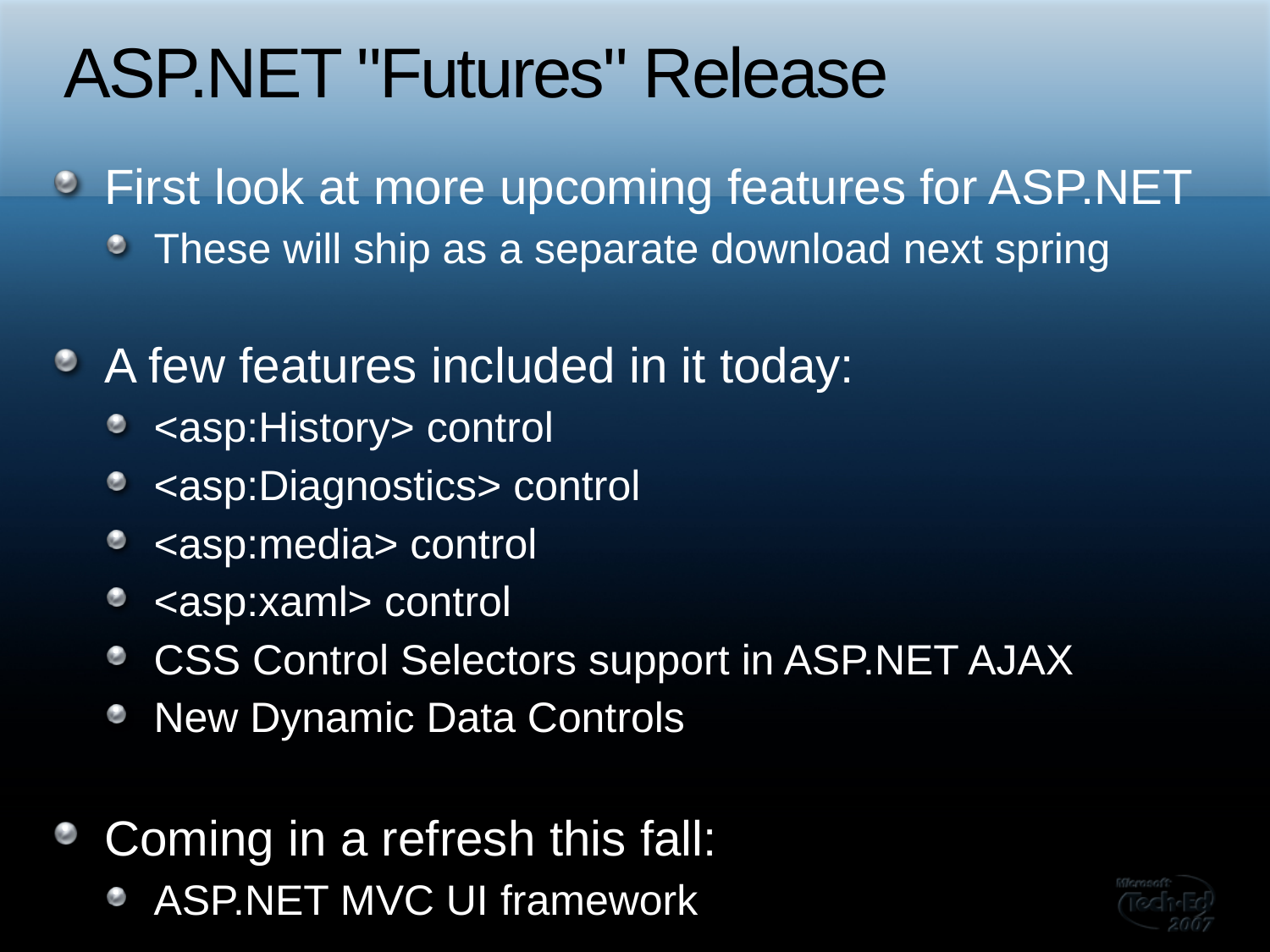

# ASP.NET "Futures" Release
First look at more upcoming features for ASP.NET
These will ship as a separate download next spring

A few features included in it today:
<asp:History> control
<asp:Diagnostics> control
<asp:media> control
<asp:xaml> control
CSS Control Selectors support in ASP.NET AJAX
New Dynamic Data Controls

Coming in a refresh this fall:
ASP.NET MVC UI framework